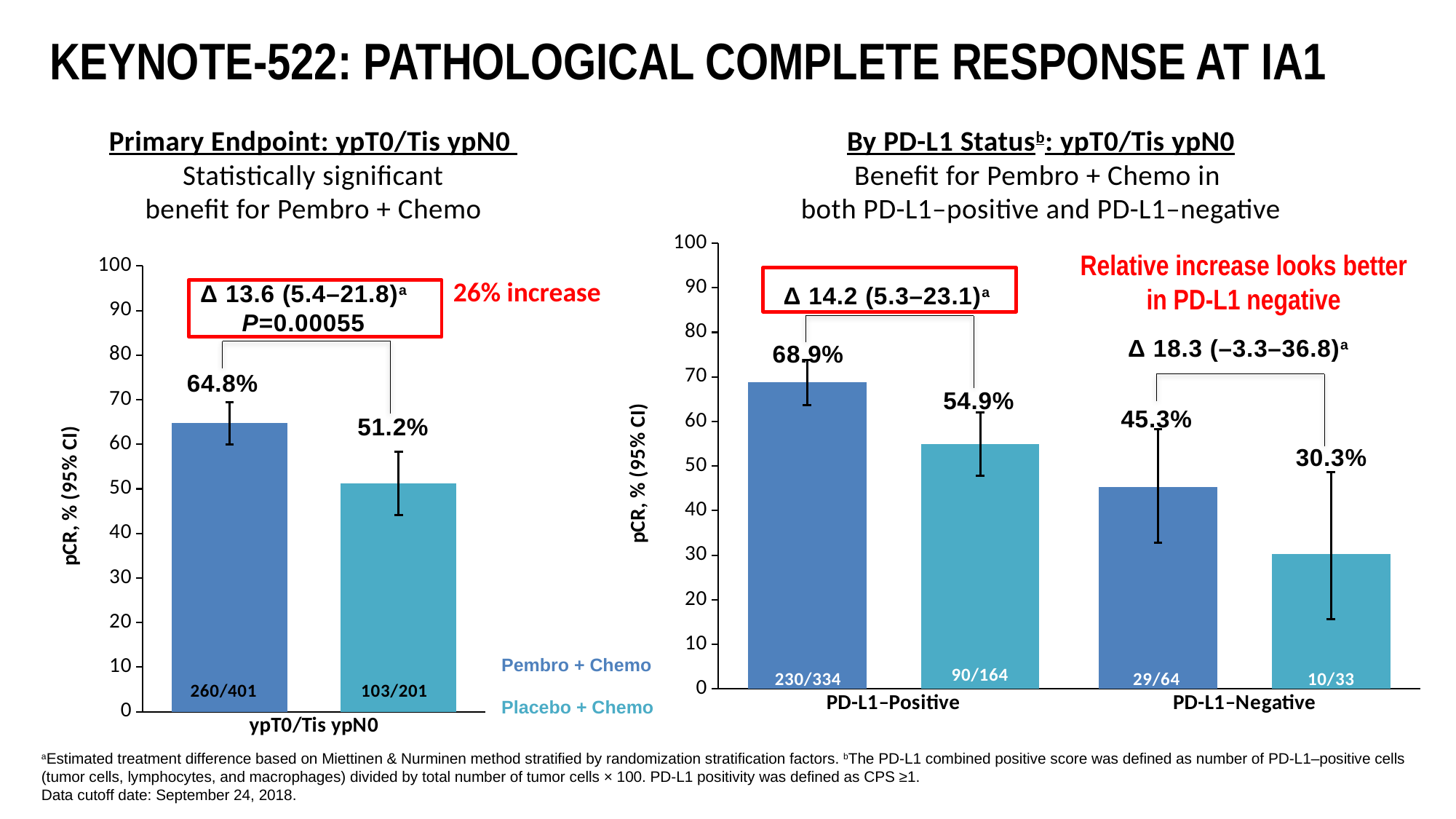

# Keynote-522: Pathological Complete Response at IA1
Primary Endpoint: ypT0/Tis ypN0
Statistically significant
benefit for Pembro + Chemo
By PD-L1 Statusb: ypT0/Tis ypN0
Benefit for Pembro + Chemo in
both PD-L1–positive and PD-L1–negative

### Chart

| Category | Pembro + Chemo | Placebo + Chemo |
|---|---|---|
| PD-L1–Positive | 68.8622754491018 | 54.87804878048781 |
| PD-L1–Negative | 45.3125 | 30.3030303030303 |
Relative increase looks better
in PD-L1 negative

### Chart

| Category | Pembro + Chemo | Placebo + Chemo |
|---|---|---|
| ypT0/Tis ypN0 | 64.8 | 51.2 |
26% increase
Δ 13.6 (5.4–21.8)a
P=0.00055

Δ 14.2 (5.3–23.1)a
Δ 18.3 (–3.3–36.8)a
68.9%
64.8%
54.9%
45.3%
51.2%
30.3%
Pembro + Chemo
Placebo + Chemo
90/164
230/334
29/64
10/33
260/401
103/201
aEstimated treatment difference based on Miettinen & Nurminen method stratified by randomization stratification factors. bThe PD-L1 combined positive score was defined as number of PD-L1–positive cells (tumor cells, lymphocytes, and macrophages) divided by total number of tumor cells × 100. PD-L1 positivity was defined as CPS ≥1.
Data cutoff date: September 24, 2018.